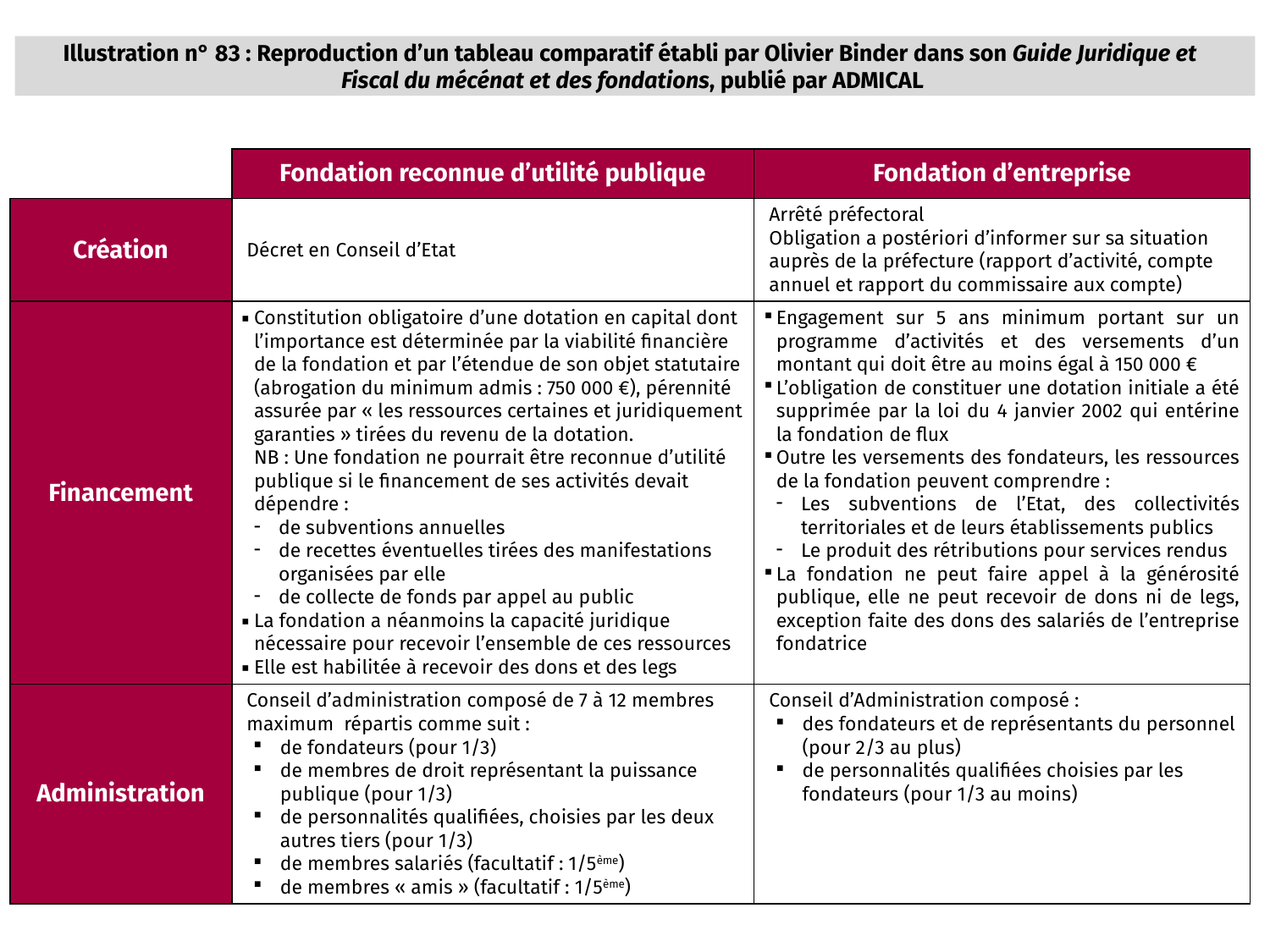

Illustration n° 83 : Reproduction d’un tableau comparatif établi par Olivier Binder dans son Guide Juridique et
Fiscal du mécénat et des fondations, publié par ADMICAL
|  | Fondation reconnue d’utilité publique | Fondation d’entreprise |
| --- | --- | --- |
| Création | Décret en Conseil d’Etat | Arrêté préfectoral Obligation a postériori d’informer sur sa situation auprès de la préfecture (rapport d’activité, compte annuel et rapport du commissaire aux compte) |
| Financement | Constitution obligatoire d’une dotation en capital dont l’importance est déterminée par la viabilité financière de la fondation et par l’étendue de son objet statutaire (abrogation du minimum admis : 750 000 €), pérennité assurée par « les ressources certaines et juridiquement garanties » tirées du revenu de la dotation. NB : Une fondation ne pourrait être reconnue d’utilité publique si le financement de ses activités devait dépendre : de subventions annuelles de recettes éventuelles tirées des manifestations organisées par elle de collecte de fonds par appel au public La fondation a néanmoins la capacité juridique nécessaire pour recevoir l’ensemble de ces ressources Elle est habilitée à recevoir des dons et des legs | Engagement sur 5 ans minimum portant sur un programme d’activités et des versements d’un montant qui doit être au moins égal à 150 000 € L’obligation de constituer une dotation initiale a été supprimée par la loi du 4 janvier 2002 qui entérine la fondation de flux Outre les versements des fondateurs, les ressources de la fondation peuvent comprendre : Les subventions de l’Etat, des collectivités territoriales et de leurs établissements publics Le produit des rétributions pour services rendus La fondation ne peut faire appel à la générosité publique, elle ne peut recevoir de dons ni de legs, exception faite des dons des salariés de l’entreprise fondatrice |
| Administration | Conseil d’administration composé de 7 à 12 membres maximum répartis comme suit : de fondateurs (pour 1/3) de membres de droit représentant la puissance publique (pour 1/3) de personnalités qualifiées, choisies par les deux autres tiers (pour 1/3) de membres salariés (facultatif : 1/5ème) de membres « amis » (facultatif : 1/5ème) | Conseil d’Administration composé : des fondateurs et de représentants du personnel (pour 2/3 au plus) de personnalités qualifiées choisies par les fondateurs (pour 1/3 au moins) |